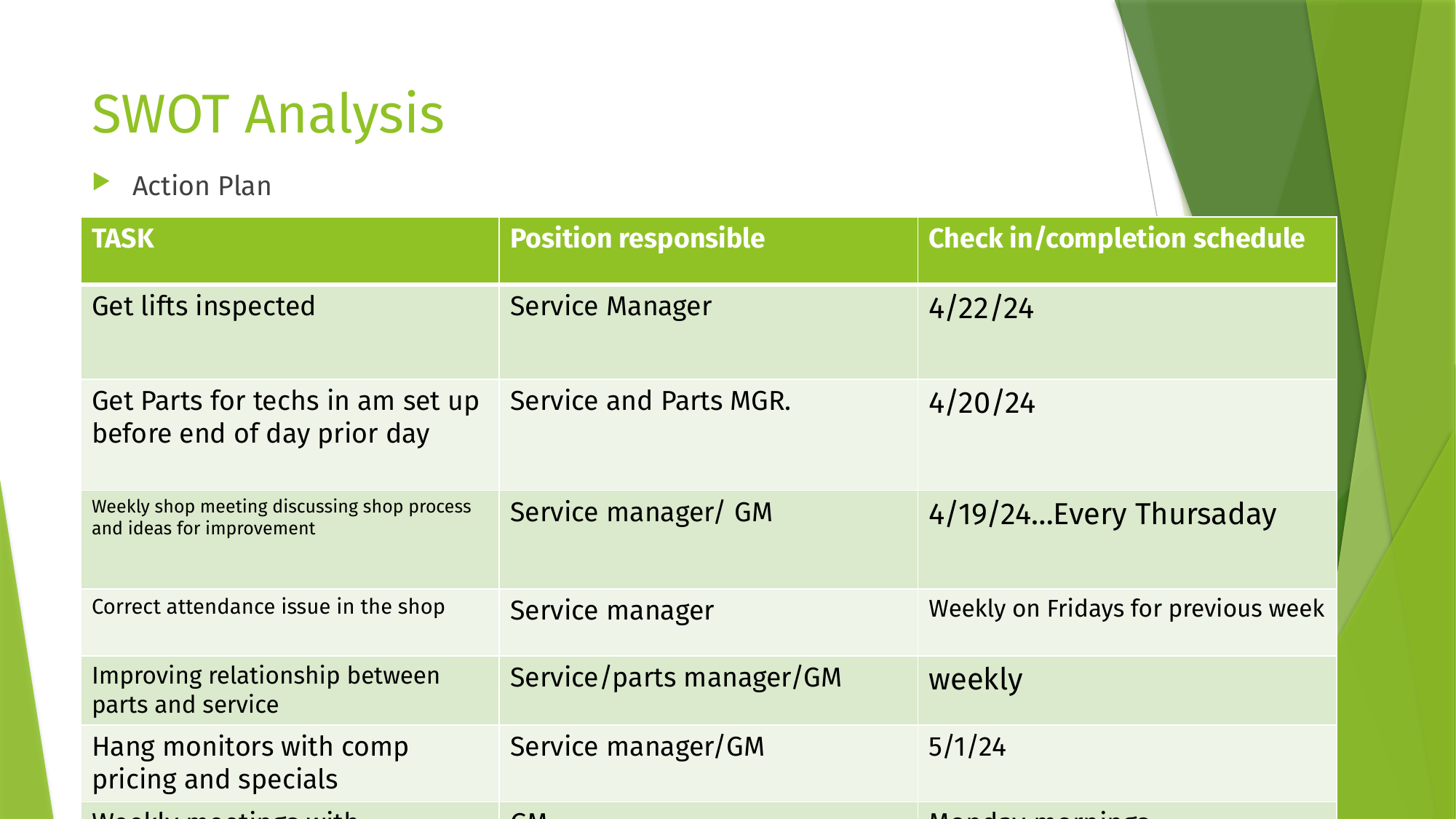

# SWOT Analysis
Action Plan

| TASK | Position responsible | Check in/completion schedule |
| --- | --- | --- |
| Get lifts inspected | Service Manager | 4/22/24 |
| Get Parts for techs in am set up before end of day prior day | Service and Parts MGR. | 4/20/24 |
| Weekly shop meeting discussing shop process and ideas for improvement | Service manager/ GM | 4/19/24…Every Thursaday |
| Correct attendance issue in the shop | Service manager | Weekly on Fridays for previous week |
| Improving relationship between parts and service | Service/parts manager/GM | weekly |
| Hang monitors with comp pricing and specials | Service manager/GM | 5/1/24 |
| Weekly meetings with Serv/parts mgrs. | GM | Monday mornings |
| Improve distribution of work properly | Service manager | monthly |